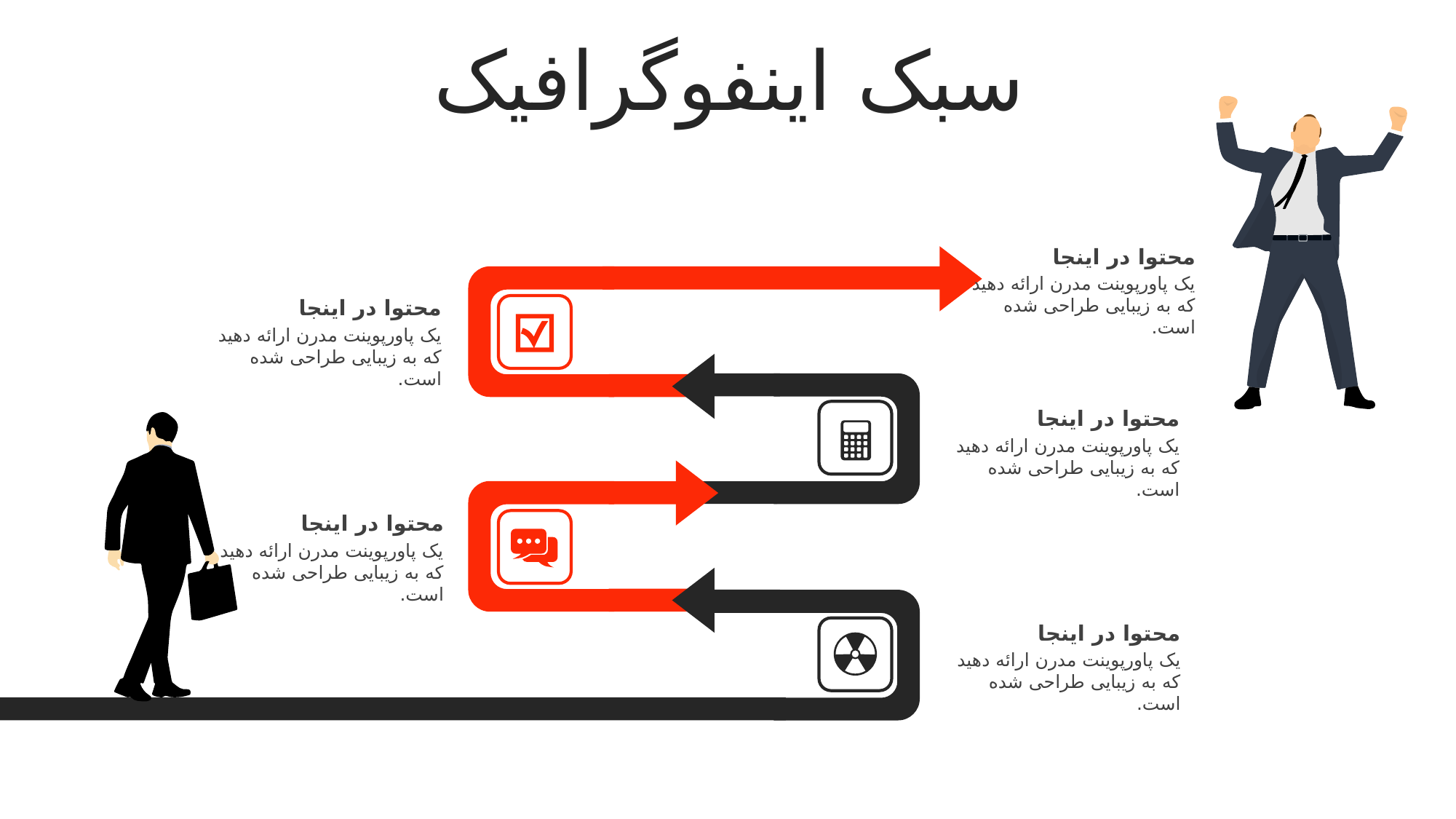

سبک اینفوگرافیک

محتوا در اینجا
یک پاورپوینت مدرن ارائه دهید که به زیبایی طراحی شده است.

محتوا در اینجا
یک پاورپوینت مدرن ارائه دهید که به زیبایی طراحی شده است.

محتوا در اینجا
یک پاورپوینت مدرن ارائه دهید که به زیبایی طراحی شده است.

محتوا در اینجا
یک پاورپوینت مدرن ارائه دهید که به زیبایی طراحی شده است.

محتوا در اینجا
یک پاورپوینت مدرن ارائه دهید که به زیبایی طراحی شده است.